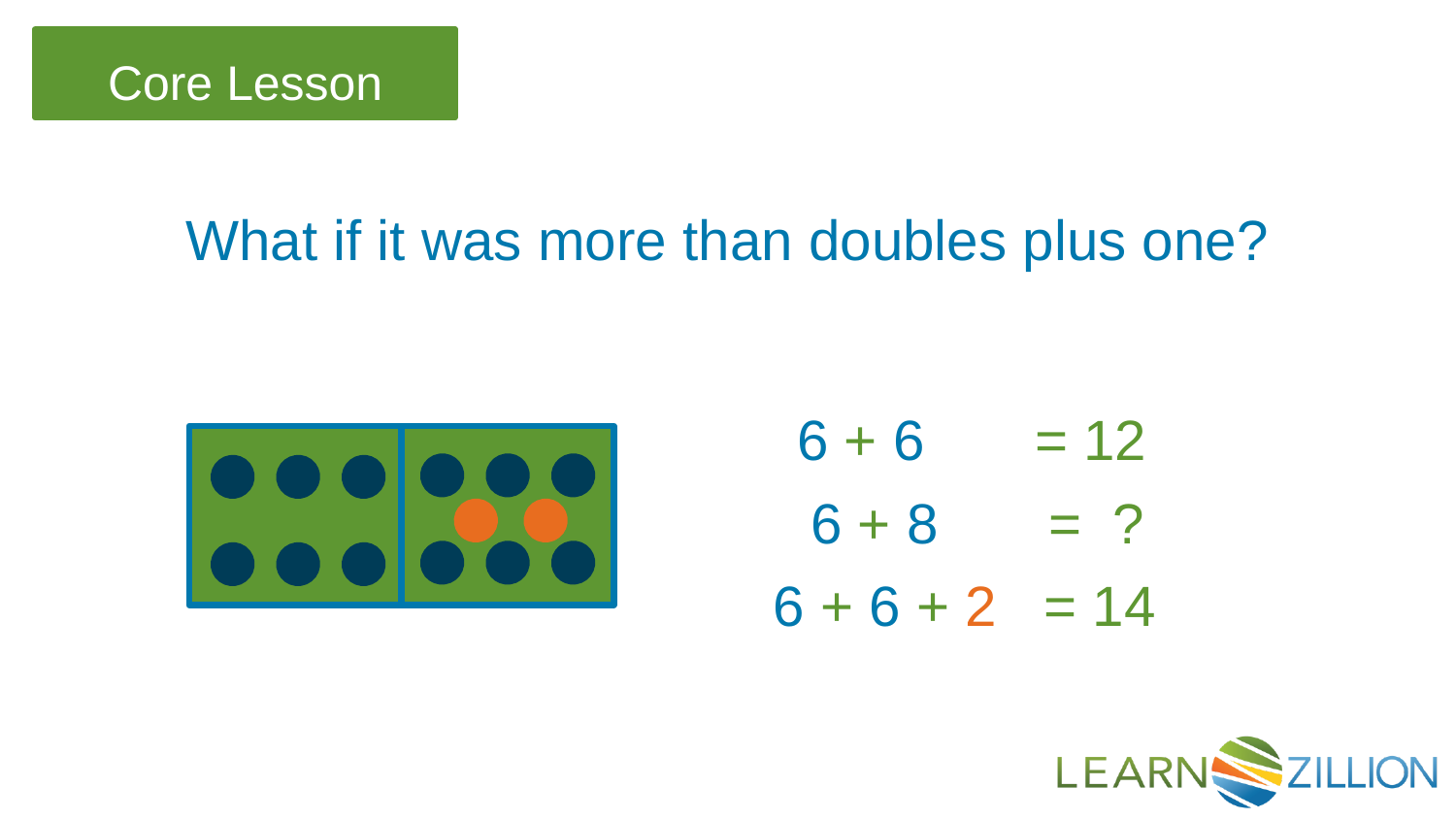

What if it was more than doubles plus one?
6 + 6       = 12

6 + 8       =  ?

6 + 6 + 2   = 14